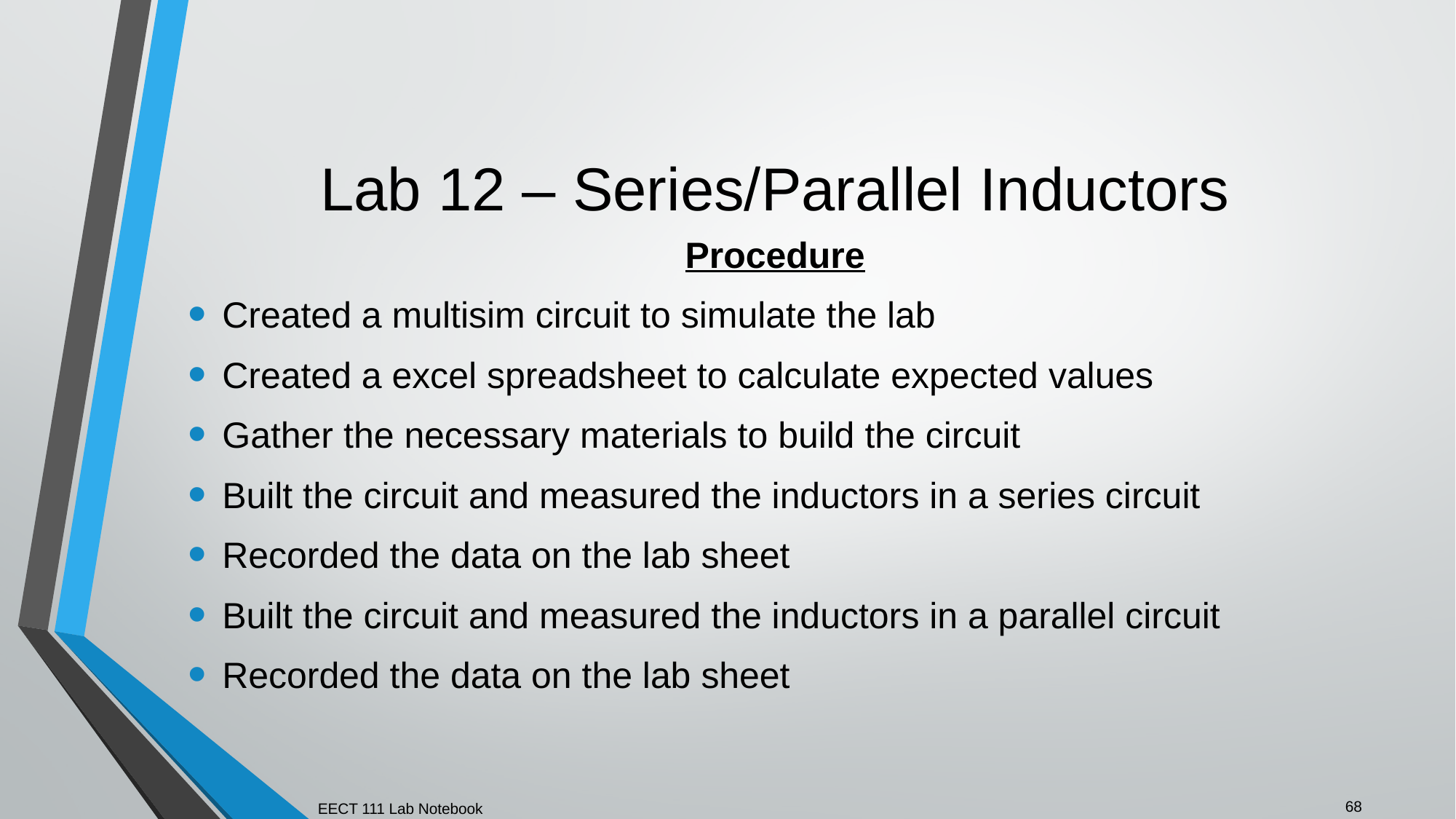

# Lab 12 – Series/Parallel Inductors
Procedure
Created a multisim circuit to simulate the lab
Created a excel spreadsheet to calculate expected values
Gather the necessary materials to build the circuit
Built the circuit and measured the inductors in a series circuit
Recorded the data on the lab sheet
Built the circuit and measured the inductors in a parallel circuit
Recorded the data on the lab sheet

68
EECT 111 Lab Notebook